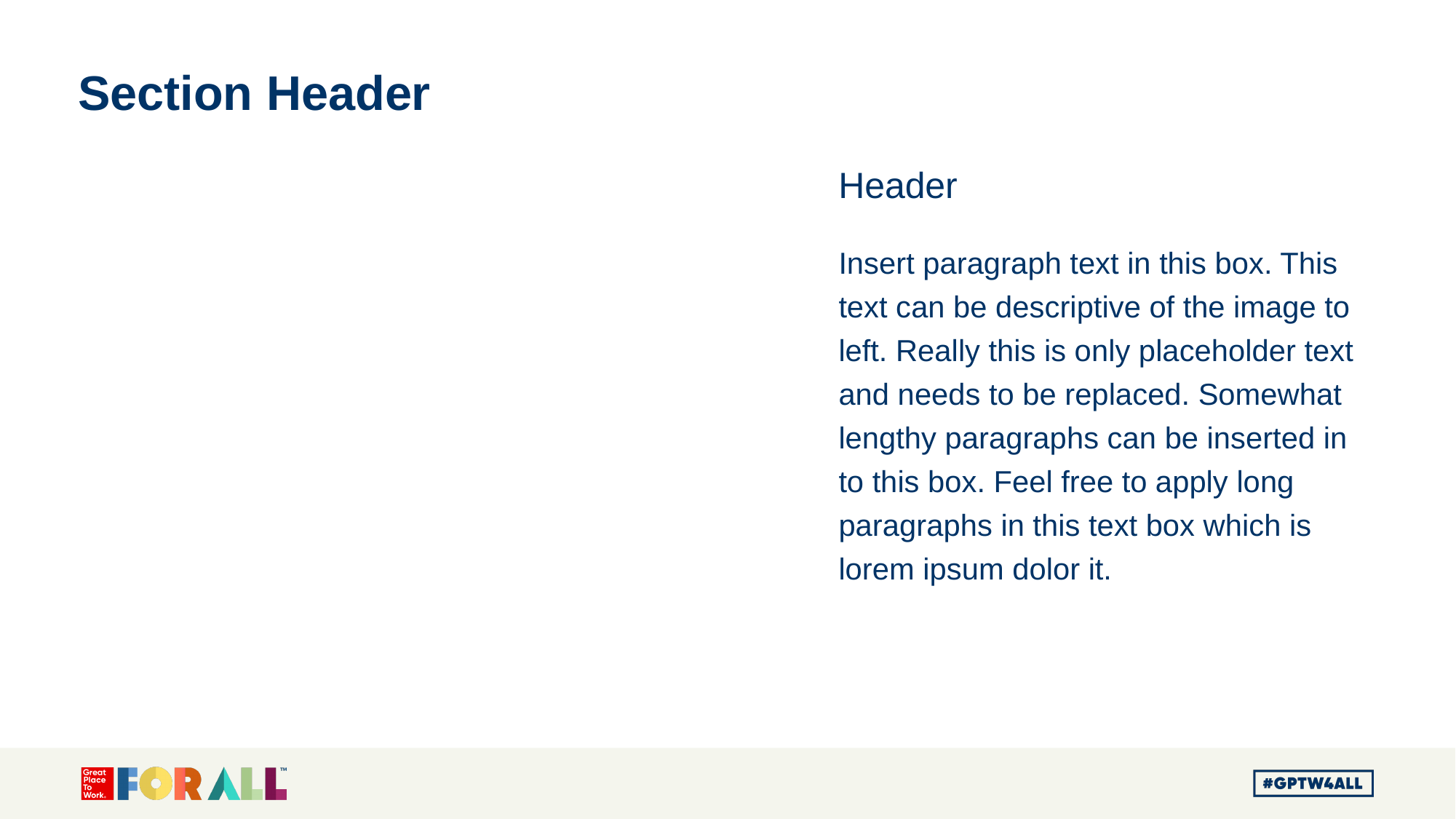

Section Header
Header

Insert paragraph text in this box. This text can be descriptive of the image to left. Really this is only placeholder text and needs to be replaced. Somewhat lengthy paragraphs can be inserted in to this box. Feel free to apply long paragraphs in this text box which is lorem ipsum dolor it.